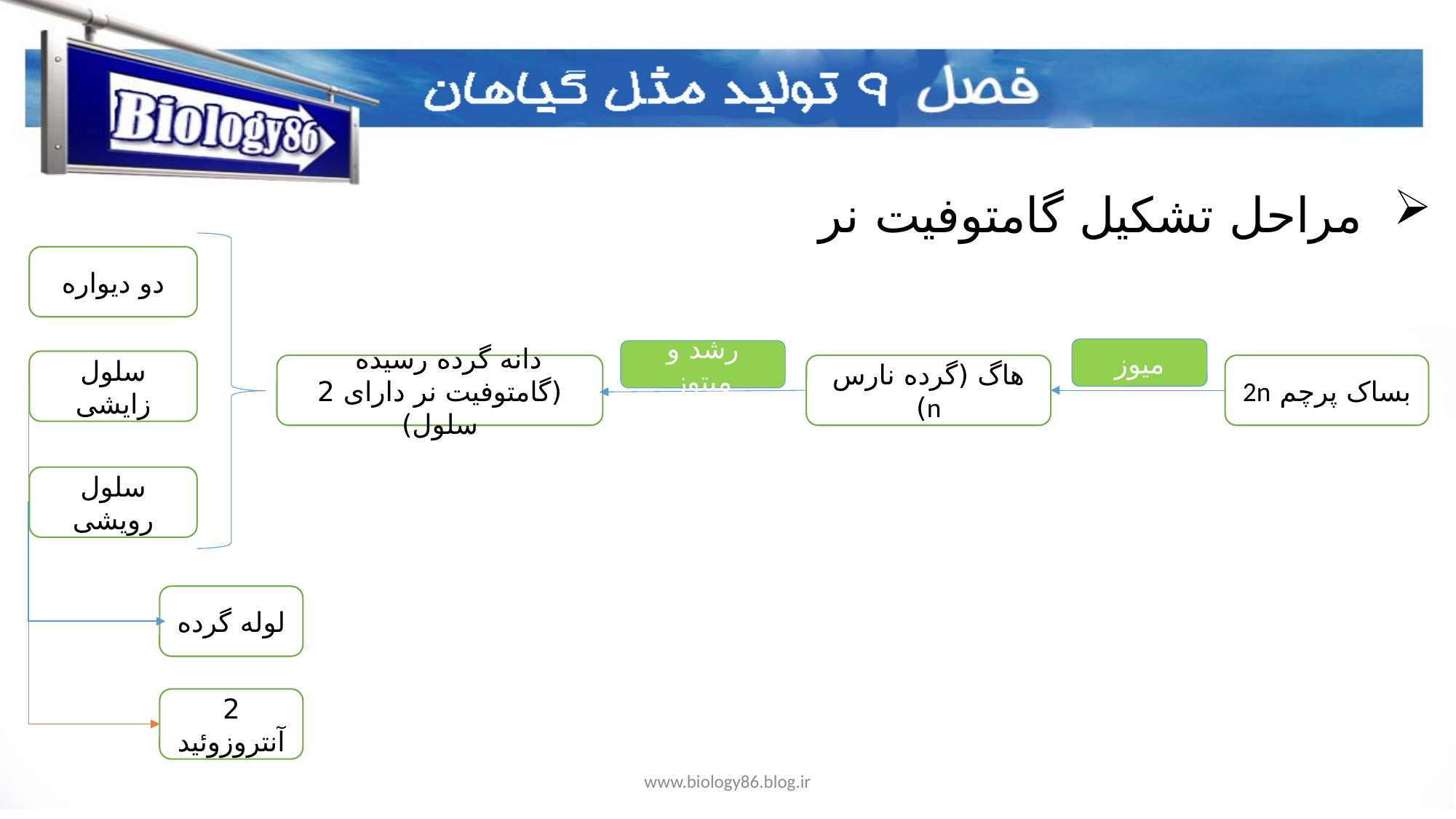

مراحل تشکیل گامتوفیت نر

دو دیواره
میوز
رشد و میتوز
سلول زایشی
دانه گرده رسیده
(گامتوفیت نر دارای 2 سلول)
هاگ (گرده نارس n)
بساک پرچم 2n
سلول رویشی
لوله گرده
2 آنتروزوئید
www.biology86.blog.ir